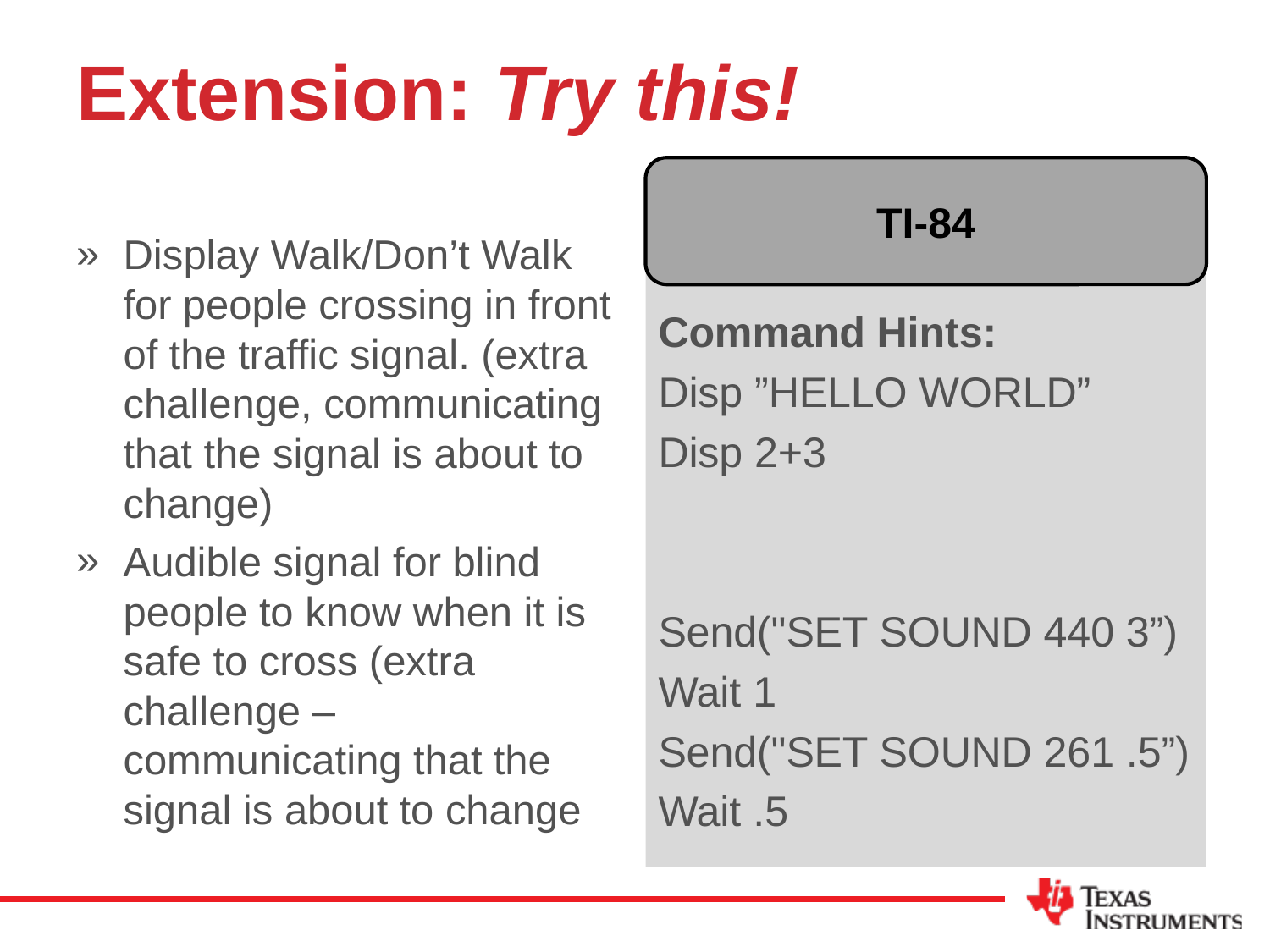

# Extension: Try this!
TI-84
Display Walk/Don’t Walk for people crossing in front of the traffic signal. (extra challenge, communicating that the signal is about to change)
Audible signal for blind people to know when it is safe to cross (extra challenge – communicating that the signal is about to change

Command Hints:
Disp ”HELLO WORLD”
Disp 2+3

Send("SET SOUND 440 3”)
Wait 1
Send("SET SOUND 261 .5”)
Wait .5